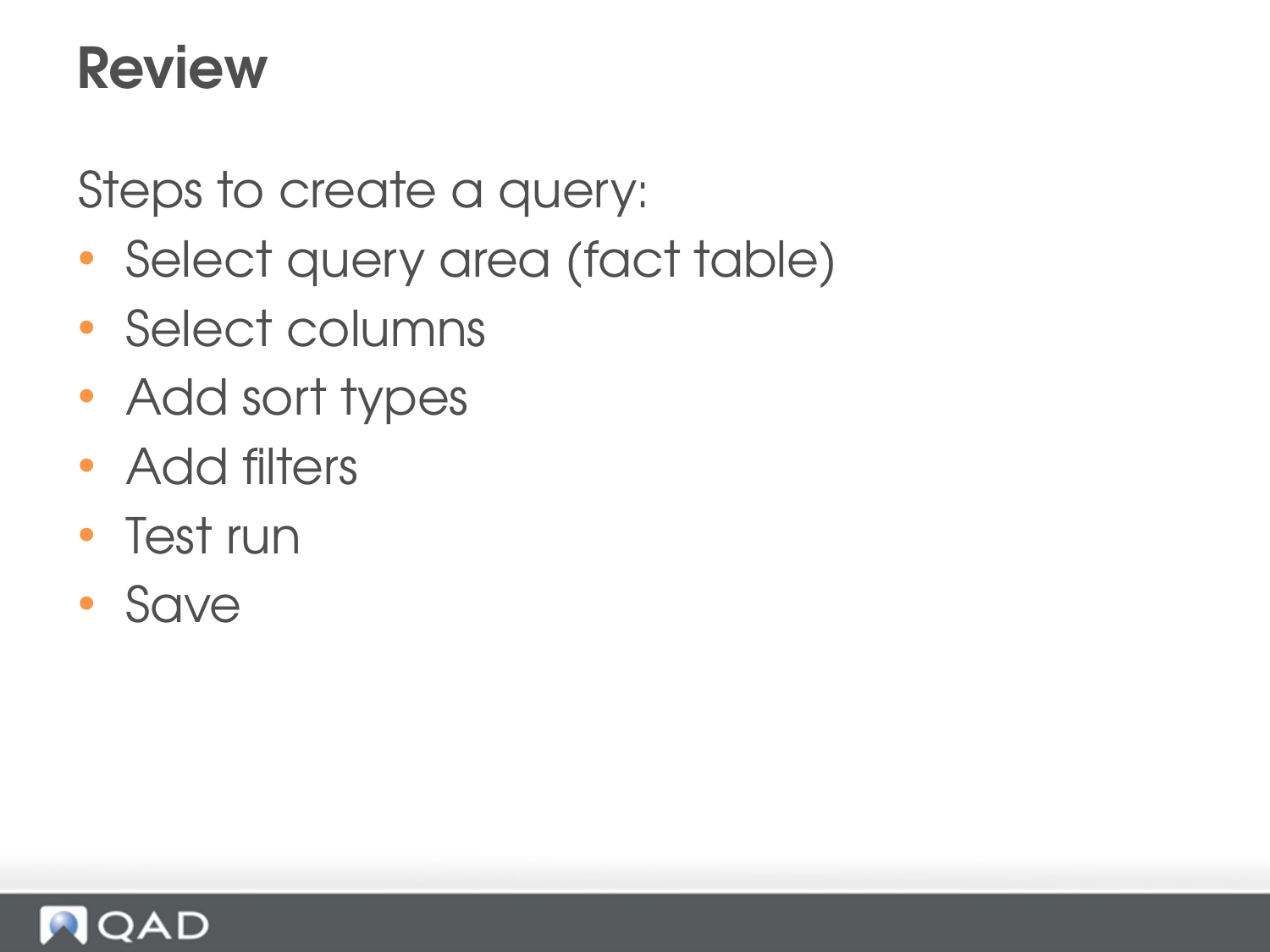

# Review
Steps to create a query:
Select query area (fact table)
Select columns
Add sort types
Add filters
Test run
Save